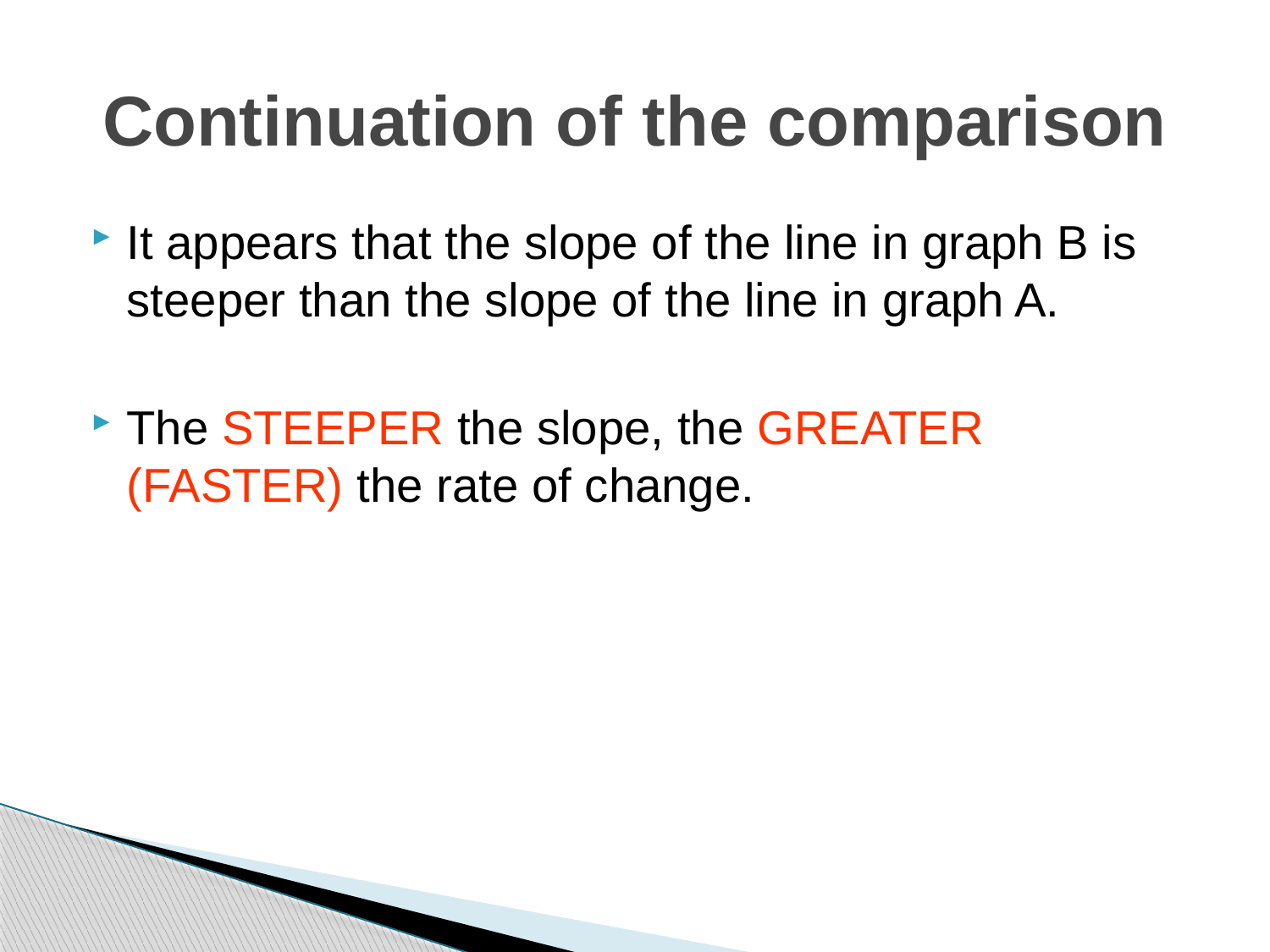

# Continuation of the comparison
It appears that the slope of the line in graph B is steeper than the slope of the line in graph A.

The STEEPER the slope, the GREATER (FASTER) the rate of change.